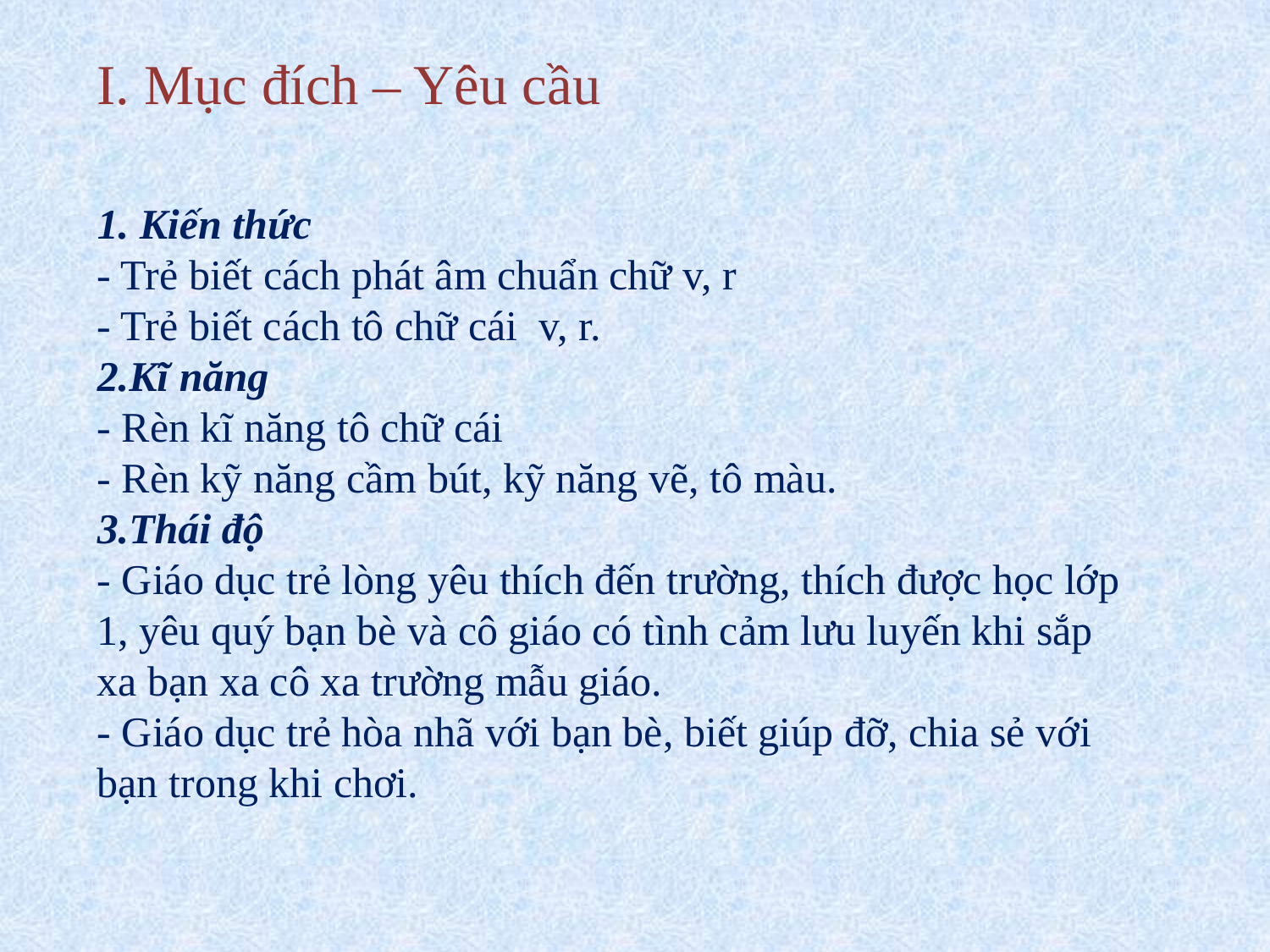

I. Mục đích – Yêu cầu
1. Kiến thức
- Trẻ biết cách phát âm chuẩn chữ v, r
- Trẻ biết cách tô chữ cái  v, r.
2.Kĩ năng
- Rèn kĩ năng tô chữ cái
- Rèn kỹ năng cầm bút, kỹ năng vẽ, tô màu.
3.Thái độ
- Giáo dục trẻ lòng yêu thích đến trường, thích được học lớp 1, yêu quý bạn bè và cô giáo có tình cảm lưu luyến khi sắp xa bạn xa cô xa trường mẫu giáo.
- Giáo dục trẻ hòa nhã với bạn bè, biết giúp đỡ, chia sẻ với bạn trong khi chơi.